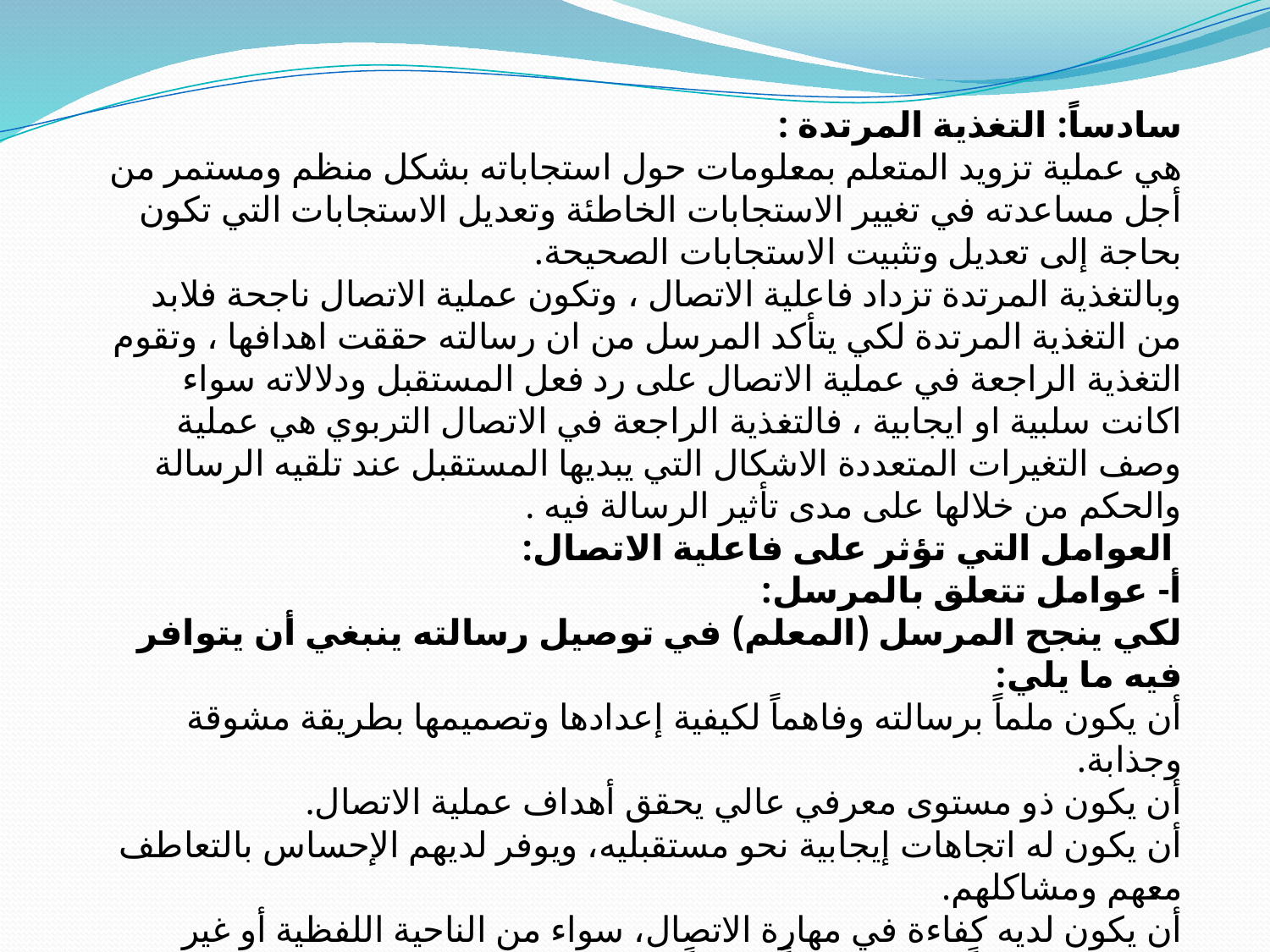

سادساً: التغذية المرتدة :
هي عملية تزويد المتعلم بمعلومات حول استجاباته بشكل منظم ومستمر من أجل مساعدته في تغيير الاستجابات الخاطئة وتعديل الاستجابات التي تكون بحاجة إلى تعديل وتثبيت الاستجابات الصحيحة.
وبالتغذية المرتدة تزداد فاعلية الاتصال ، وتكون عملية الاتصال ناجحة فلابد من التغذية المرتدة لكي يتأكد المرسل من ان رسالته حققت اهدافها ، وتقوم التغذية الراجعة في عملية الاتصال على رد فعل المستقبل ودلالاته سواء اكانت سلبية او ايجابية ، فالتغذية الراجعة في الاتصال التربوي هي عملية وصف التغيرات المتعددة الاشكال التي يبديها المستقبل عند تلقيه الرسالة والحكم من خلالها على مدى تأثير الرسالة فيه .
 العوامل التي تؤثر على فاعلية الاتصال:
أ- عوامل تتعلق بالمرسل:
لكي ينجح المرسل (المعلم) في توصيل رسالته ينبغي أن يتوافر فيه ما يلي:
أن يكون ملماً برسالته وفاهماً لكيفية إعدادها وتصميمها بطريقة مشوقة وجذابة.
أن يكون ذو مستوى معرفي عالي يحقق أهداف عملية الاتصال.
أن يكون له اتجاهات إيجابية نحو مستقبليه، ويوفر لديهم الإحساس بالتعاطف معهم ومشاكلهم.
أن يكون لديه كفاءة في مهارة الاتصال، سواء من الناحية اللفظية أو غير اللفظية. فكثيراً ما نجد معلماً ممتازاً في المادة العلمية ولكن ليس له القدرة على مواجهة التلاميذ.
أن يكون ملماً بعناصر الاتصال، وفاهماً لمدى تأثير كل منهما على توصيل رسالته.